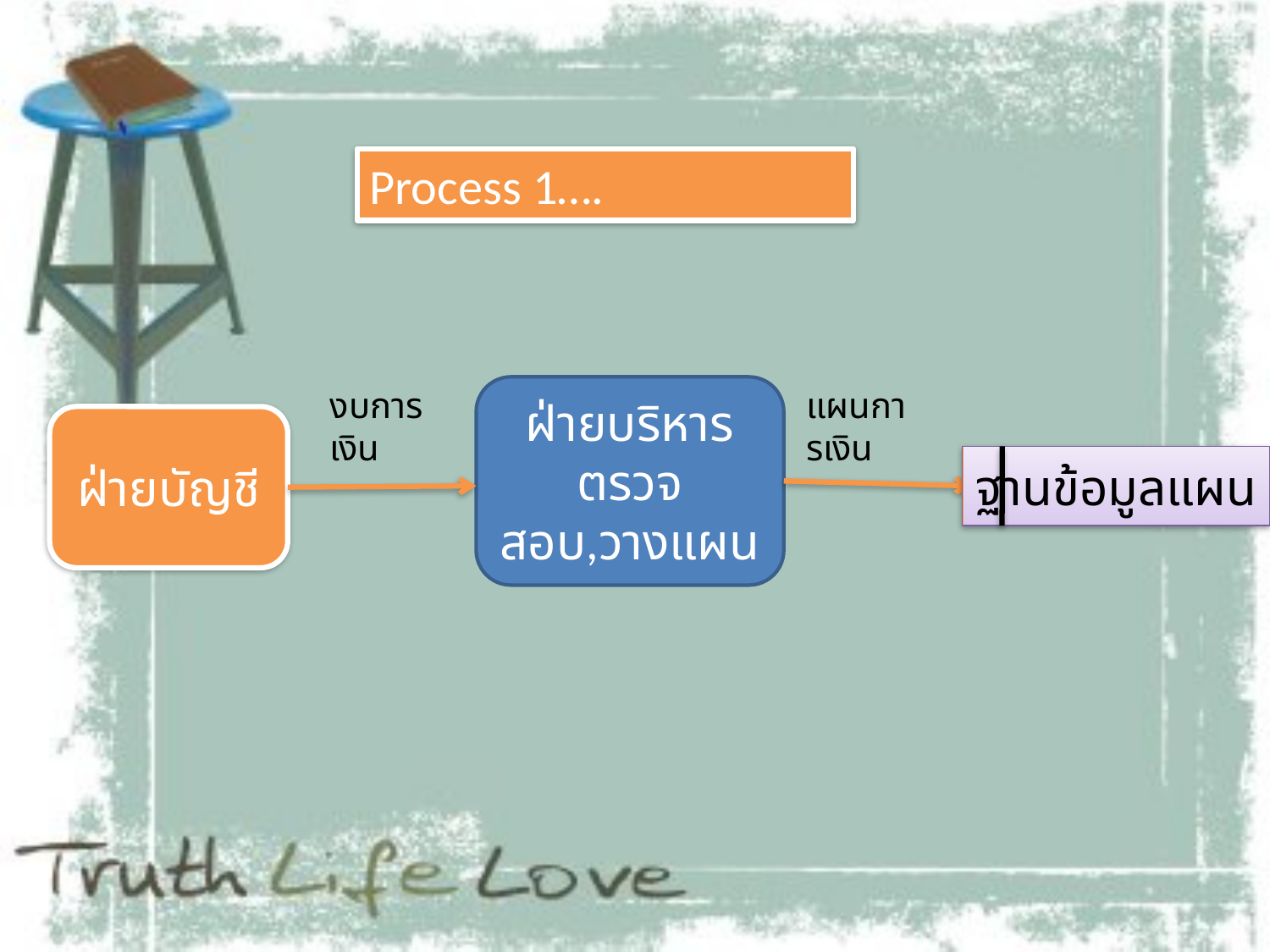

Process 1….
งบการเงิน
ฝ่ายบริหาร
ตรวจสอบ,วางแผน
แผนการเงิน
ฝ่ายบัญชี
ฐานข้อมูลแผน